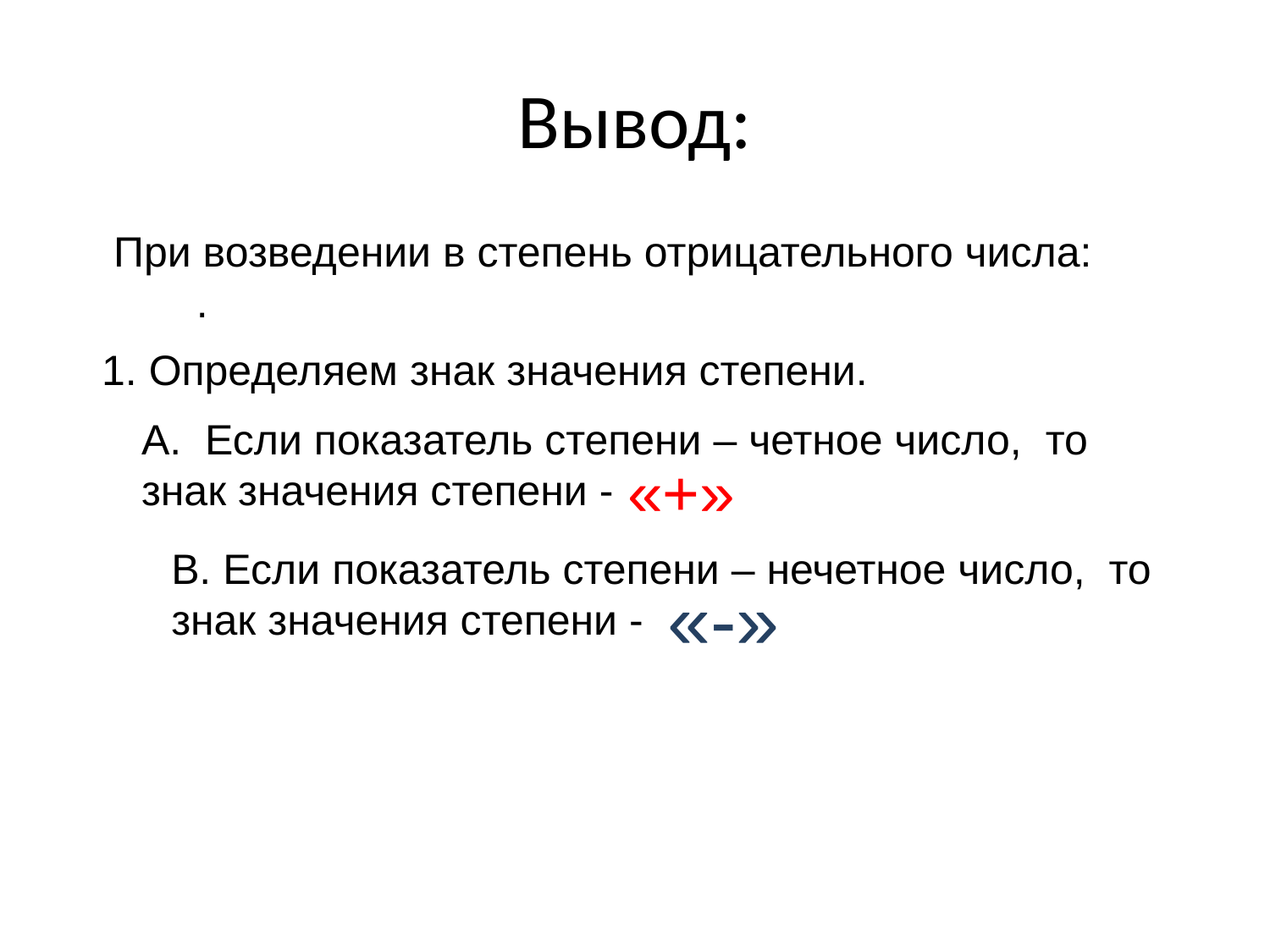

# Вывод:
 При возведении в степень отрицательного числа:         .
1. Определяем знак значения степени.
А.  Если показатель степени – четное число,  то знак значения степени -
«+»
В. Если показатель степени – нечетное число,  то знак значения степени -
«-»